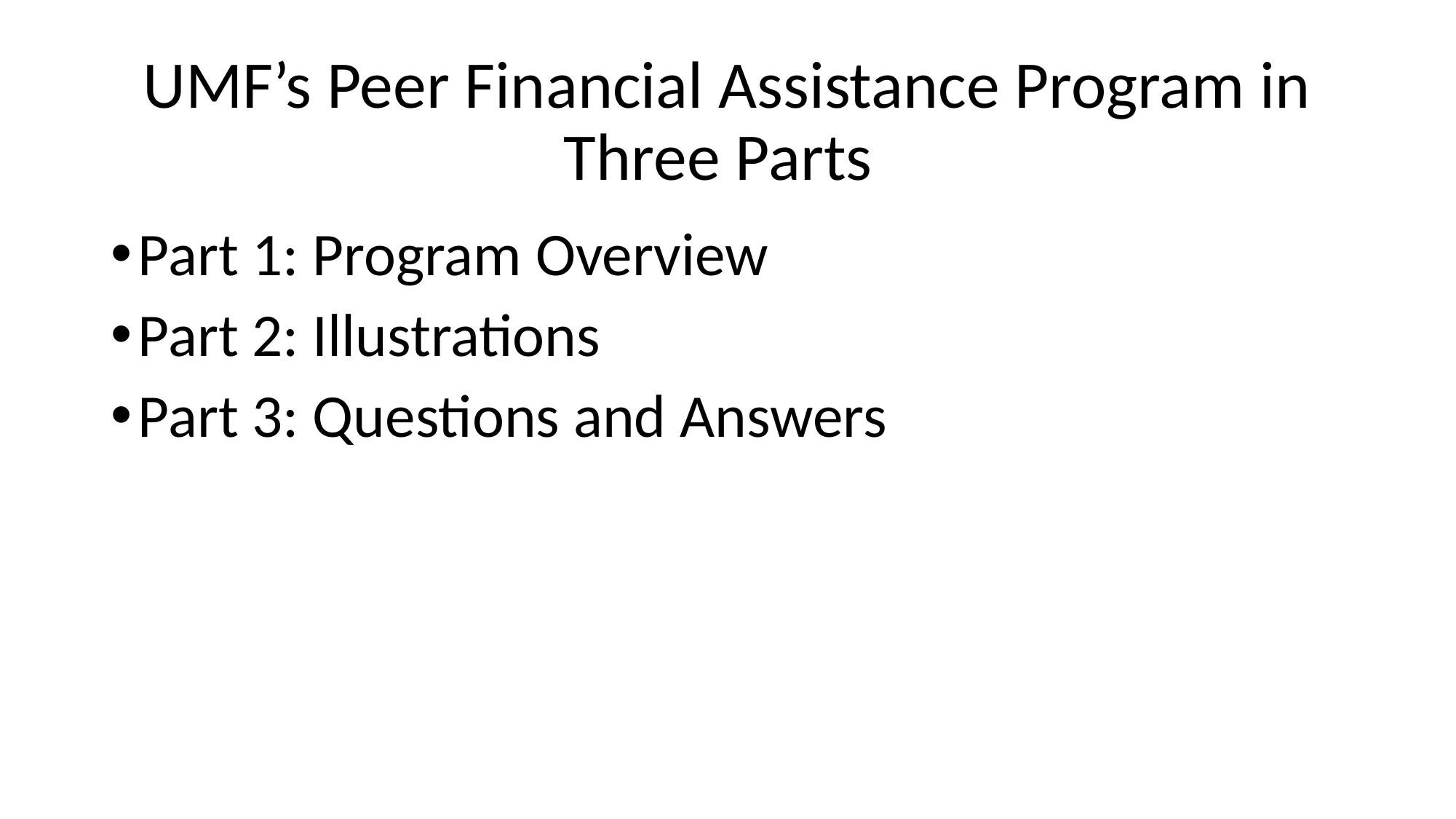

# UMF’s Peer Financial Assistance Program in Three Parts
Part 1: Program Overview
Part 2: Illustrations
Part 3: Questions and Answers